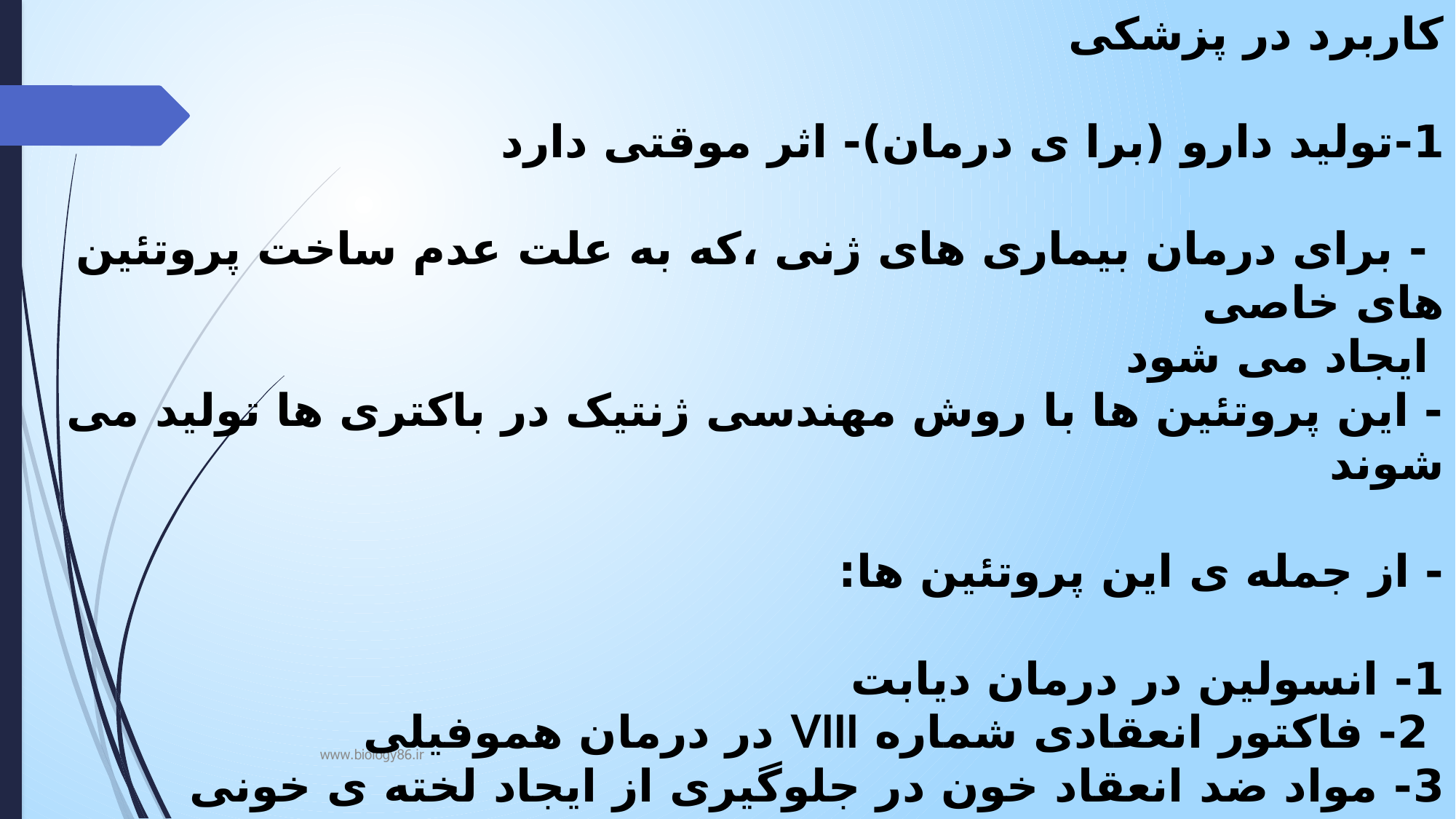

# کاربرد در پزشکی 1-تولید دارو (برا ی درمان)- اثر موقتی دارد - برای درمان بیماری های ژنی ،که به علت عدم ساخت پروتئین های خاصی ایجاد می شود - این پروتئین ها با روش مهندسی ژنتیک در باکتری ها تولید می شوند - از جمله ی این پروتئین ها: 1- انسولین در درمان دیابت 2- فاکتور انعقادی شماره VIII در درمان هموفیلی 3- مواد ضد انعقاد خون در جلوگیری از ایجاد لخته ی خونی
www.biology86.ir